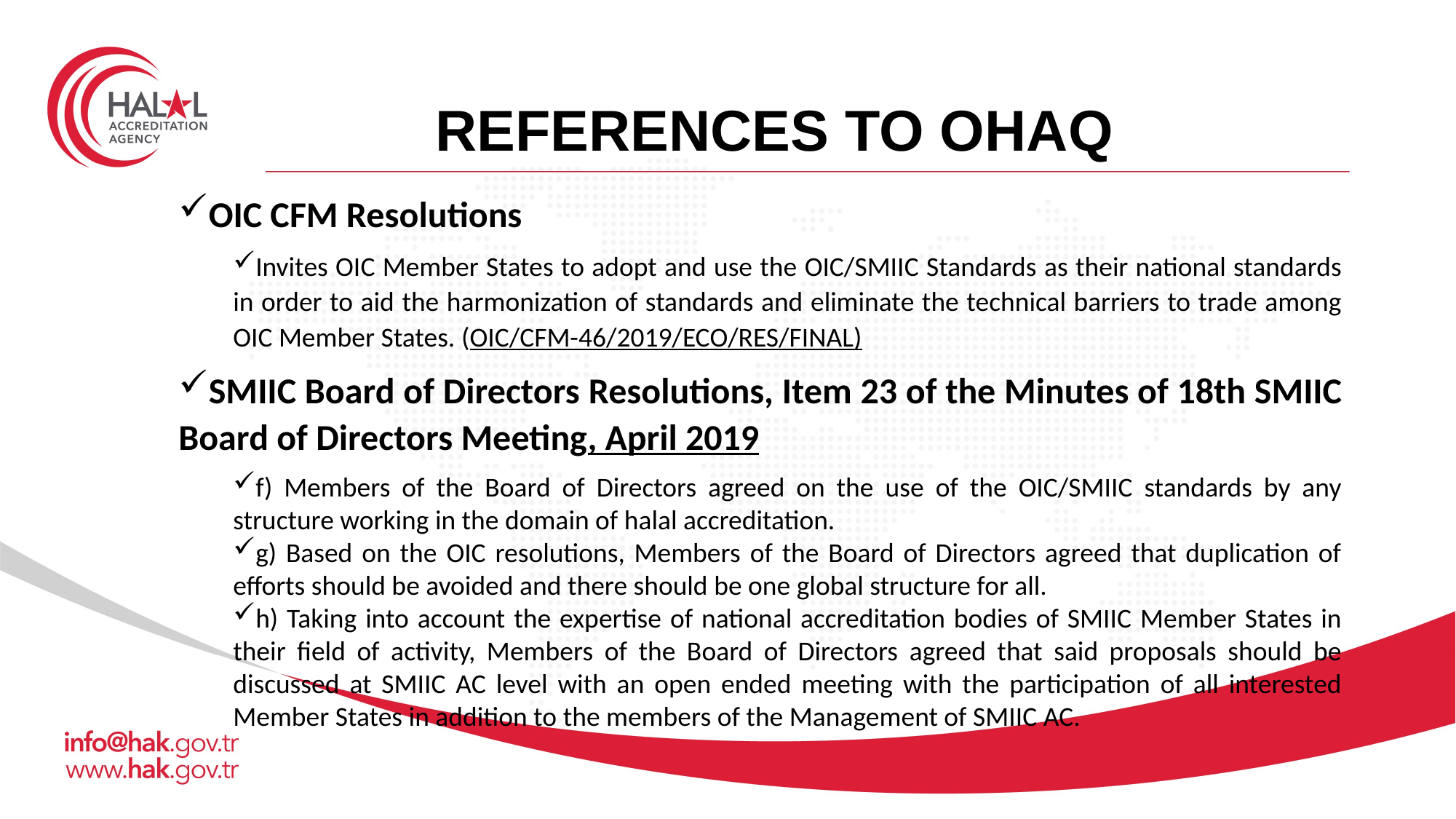

# REFERENCES TO OHAQ
OIC CFM Resolutions
Invites OIC Member States to adopt and use the OIC/SMIIC Standards as their national standards in order to aid the harmonization of standards and eliminate the technical barriers to trade among OIC Member States. (OIC/CFM-46/2019/ECO/RES/FINAL)
SMIIC Board of Directors Resolutions, Item 23 of the Minutes of 18th SMIIC Board of Directors Meeting, April 2019
f) Members of the Board of Directors agreed on the use of the OIC/SMIIC standards by any structure working in the domain of halal accreditation.
g) Based on the OIC resolutions, Members of the Board of Directors agreed that duplication of efforts should be avoided and there should be one global structure for all.
h) Taking into account the expertise of national accreditation bodies of SMIIC Member States in their field of activity, Members of the Board of Directors agreed that said proposals should be discussed at SMIIC AC level with an open ended meeting with the participation of all interested Member States in addition to the members of the Management of SMIIC AC.